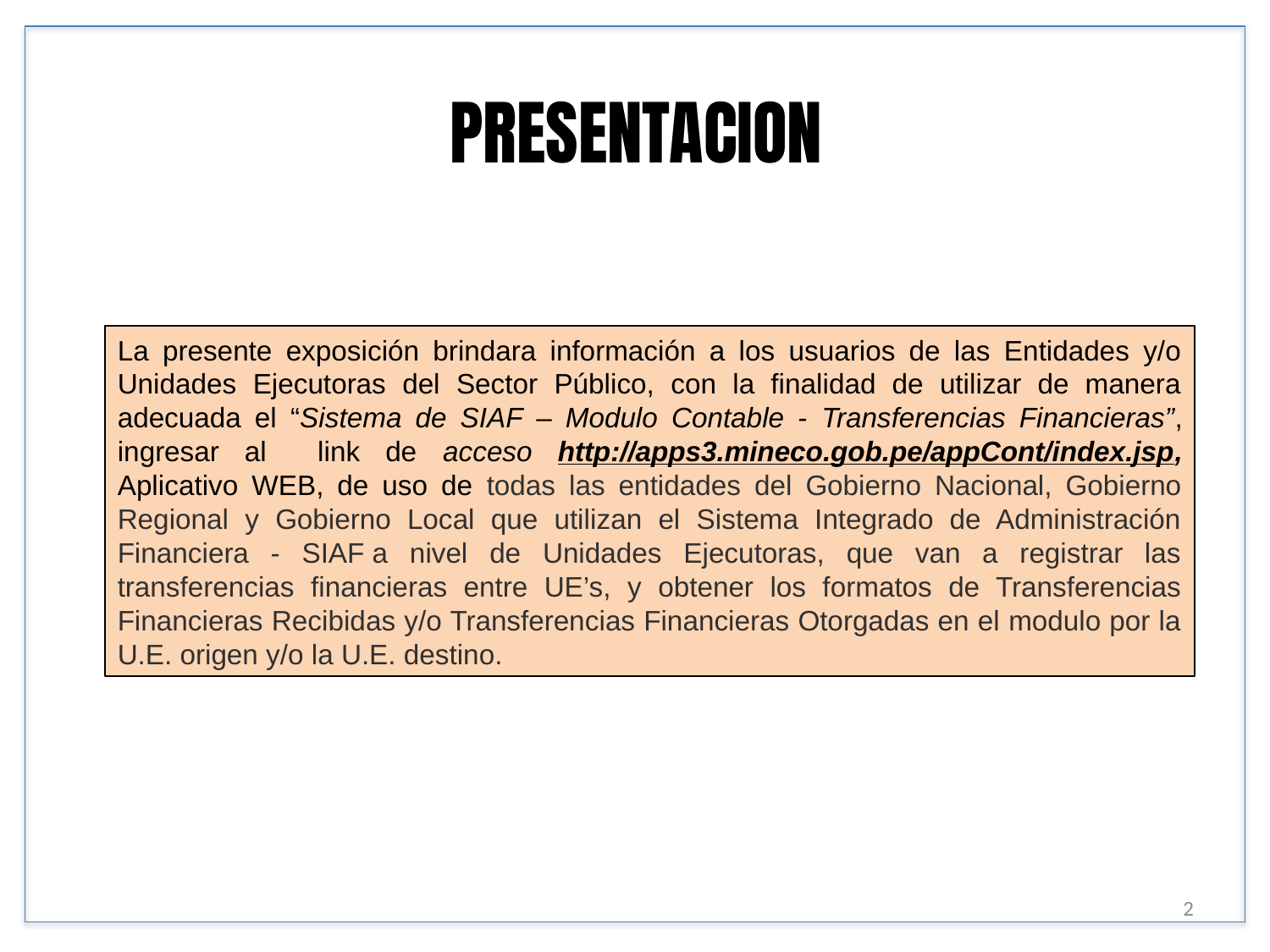

PRESENTACION
La presente exposición brindara información a los usuarios de las Entidades y/o Unidades Ejecutoras del Sector Público, con la finalidad de utilizar de manera adecuada el “Sistema de SIAF – Modulo Contable - Transferencias Financieras”, ingresar al  link de acceso http://apps3.mineco.gob.pe/appCont/index.jsp, Aplicativo WEB, de uso de todas las entidades del Gobierno Nacional, Gobierno Regional y Gobierno Local que utilizan el Sistema Integrado de Administración Financiera - SIAF a nivel de Unidades Ejecutoras, que van a registrar las transferencias financieras entre UE’s, y obtener los formatos de Transferencias Financieras Recibidas y/o Transferencias Financieras Otorgadas en el modulo por la U.E. origen y/o la U.E. destino.
2